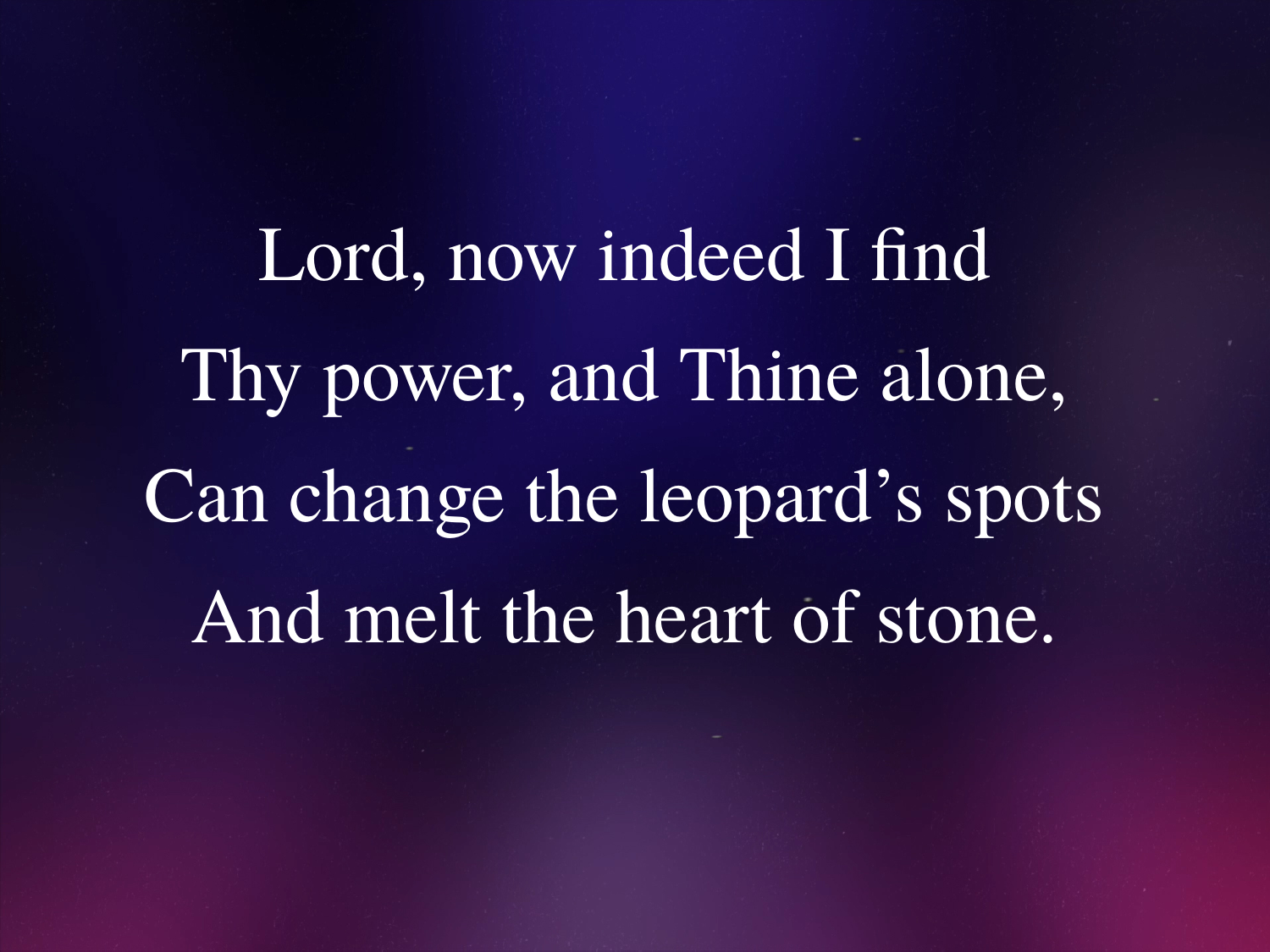

# Lord, now indeed I find Thy power, and Thine alone, Can change the leopard’s spots And melt the heart of stone.